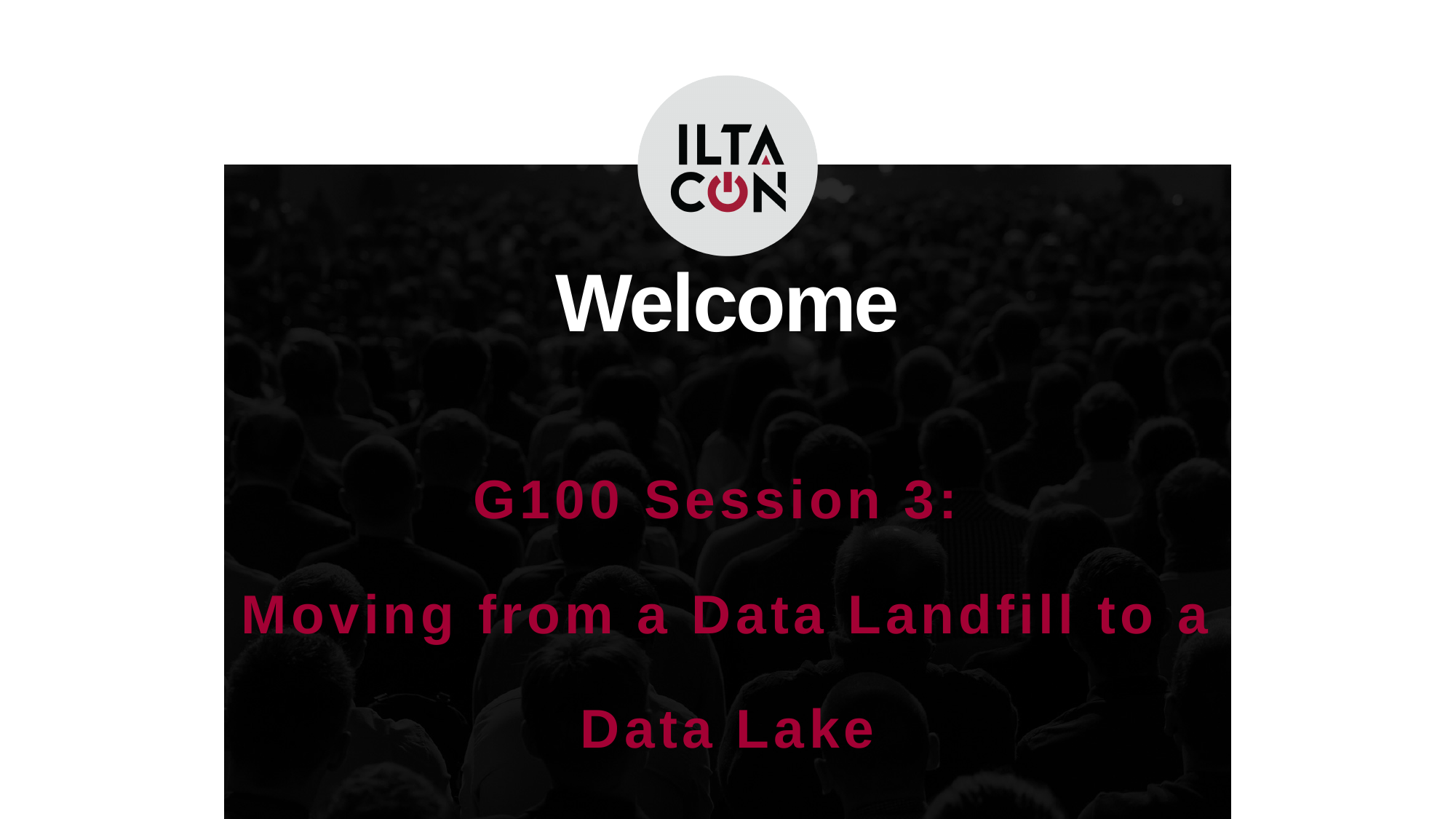

# Welcome
G100 Session 3:
Moving from a Data Landfill to a Data Lake